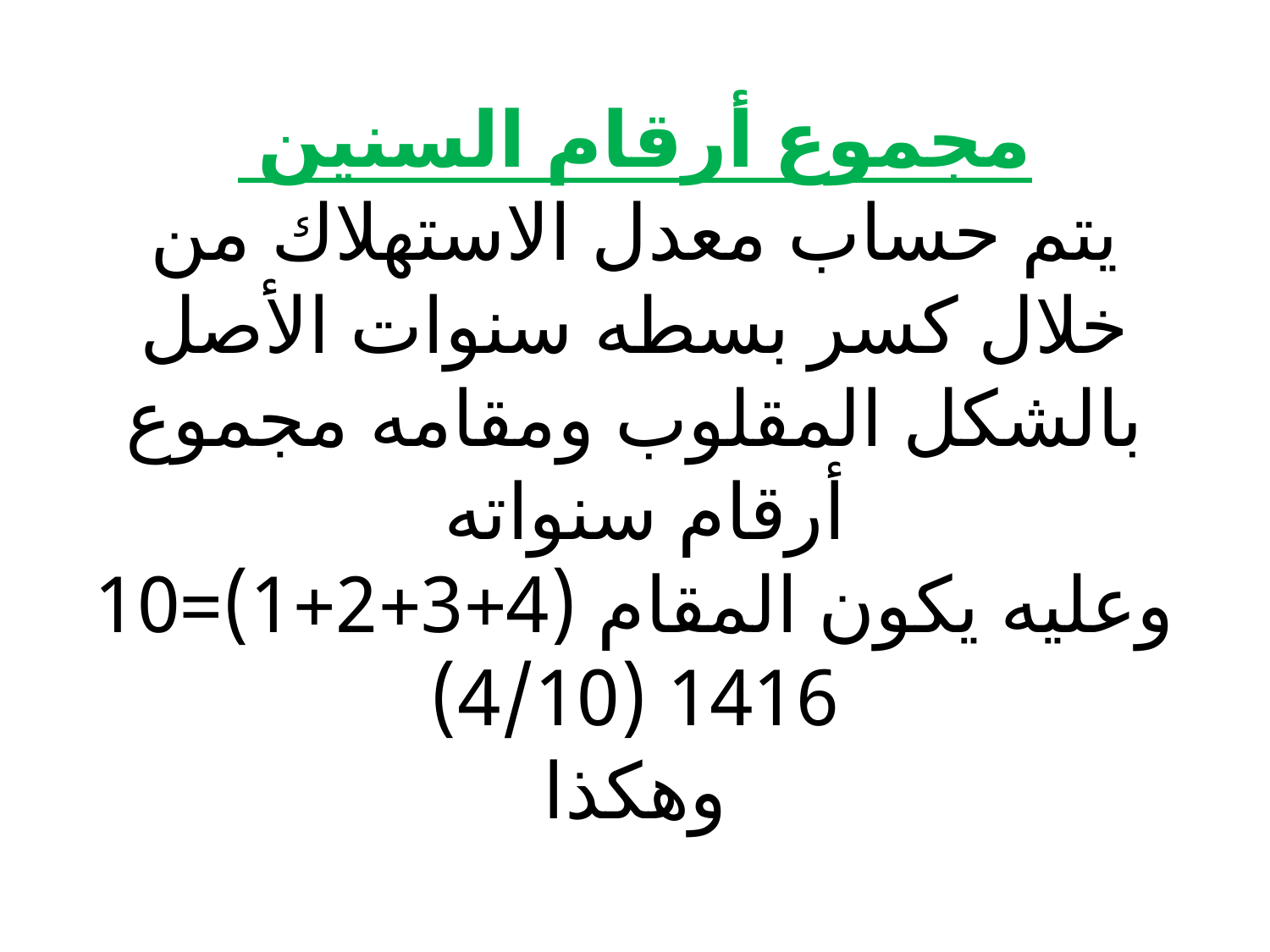

# مجموع أرقام السنين يتم حساب معدل الاستهلاك من خلال كسر بسطه سنوات الأصل بالشكل المقلوب ومقامه مجموع أرقام سنواته وعليه يكون المقام (4+3+2+1)=10 1416 (4/10) وهكذا